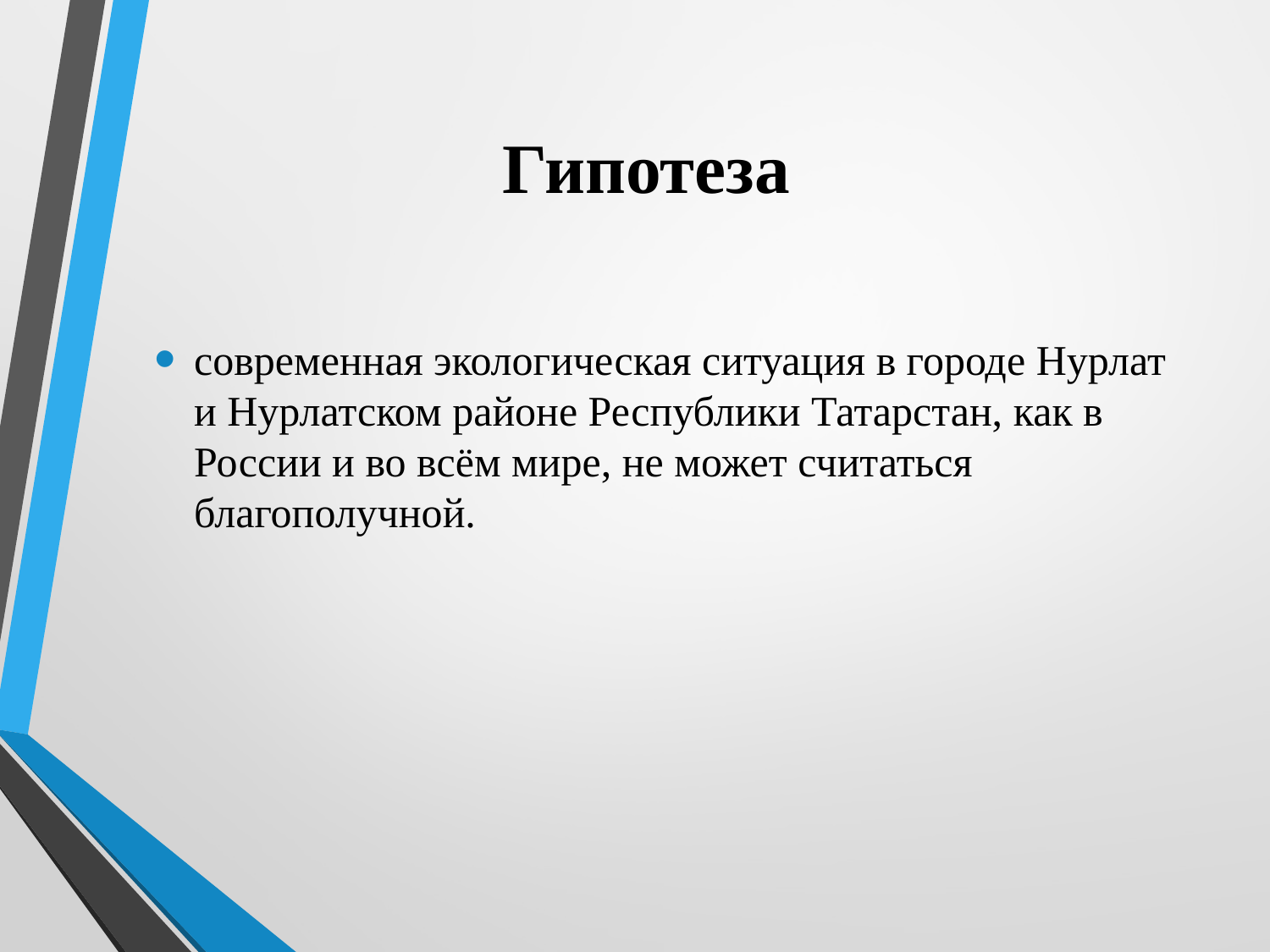

# Гипотеза
современная экологическая ситуация в городе Нурлат и Нурлатском районе Республики Татарстан, как в России и во всём мире, не может считаться благополучной.